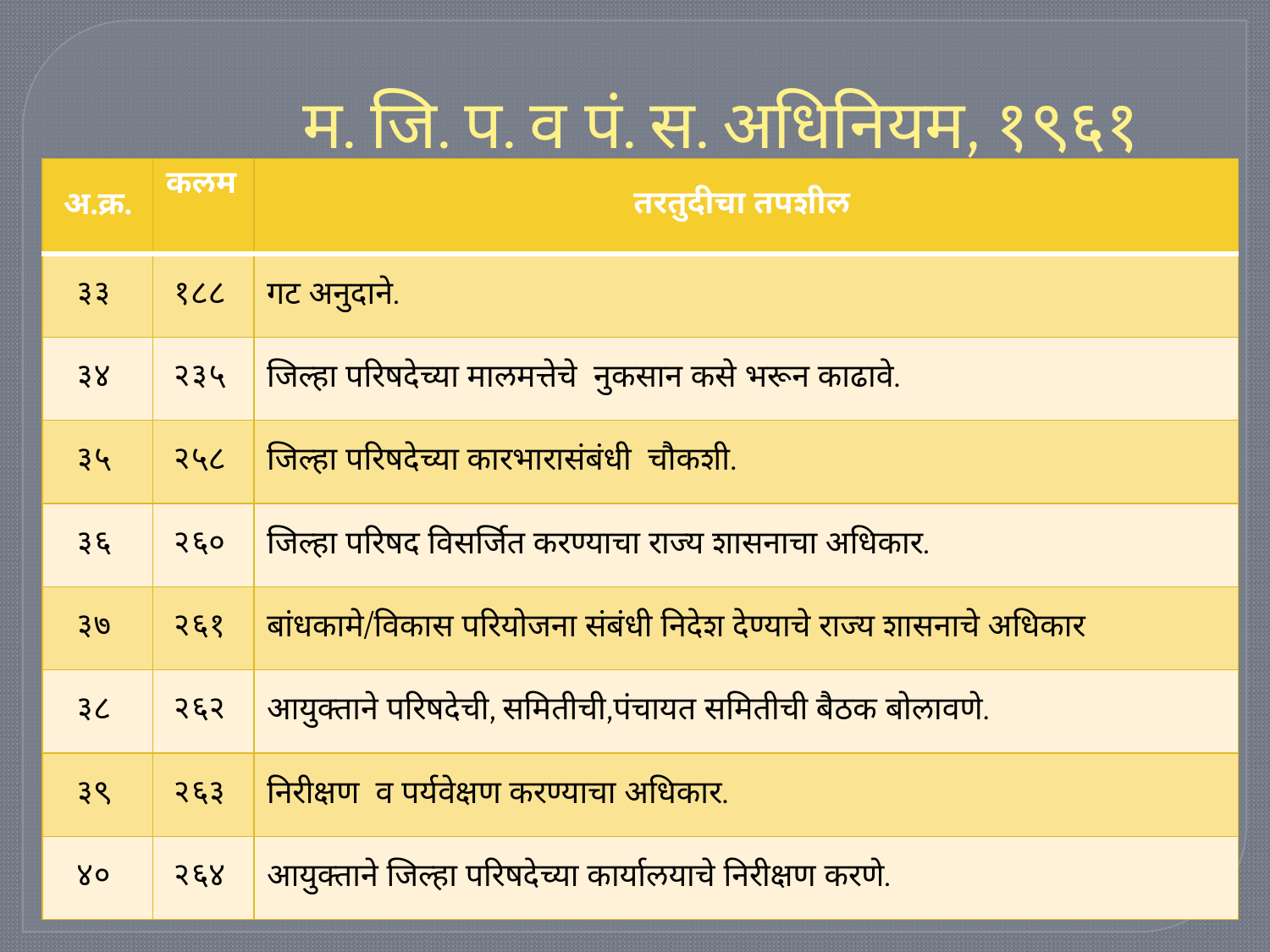

# म. जि. प. व पं. स. अधिनियम, १९६१
| अ.क्र. | कलम | तरतुदीचा तपशील |
| --- | --- | --- |
| ३३ | १८८ | गट अनुदाने. |
| ३४ | २३५ | जिल्हा परिषदेच्या मालमत्तेचे नुकसान कसे भरून काढावे. |
| ३५ | २५८ | जिल्हा परिषदेच्या कारभारासंबंधी चौकशी. |
| ३६ | २६० | जिल्हा परिषद विसर्जित करण्याचा राज्य शासनाचा अधिकार. |
| ३७ | २६१ | बांधकामे/विकास परियोजना संबंधी निदेश देण्याचे राज्य शासनाचे अधिकार |
| ३८ | २६२ | आयुक्ताने परिषदेची, समितीची,पंचायत समितीची बैठक बोलावणे. |
| ३९ | २६३ | निरीक्षण व पर्यवेक्षण करण्याचा अधिकार. |
| ४० | २६४ | आयुक्ताने जिल्हा परिषदेच्या कार्यालयाचे निरीक्षण करणे. |